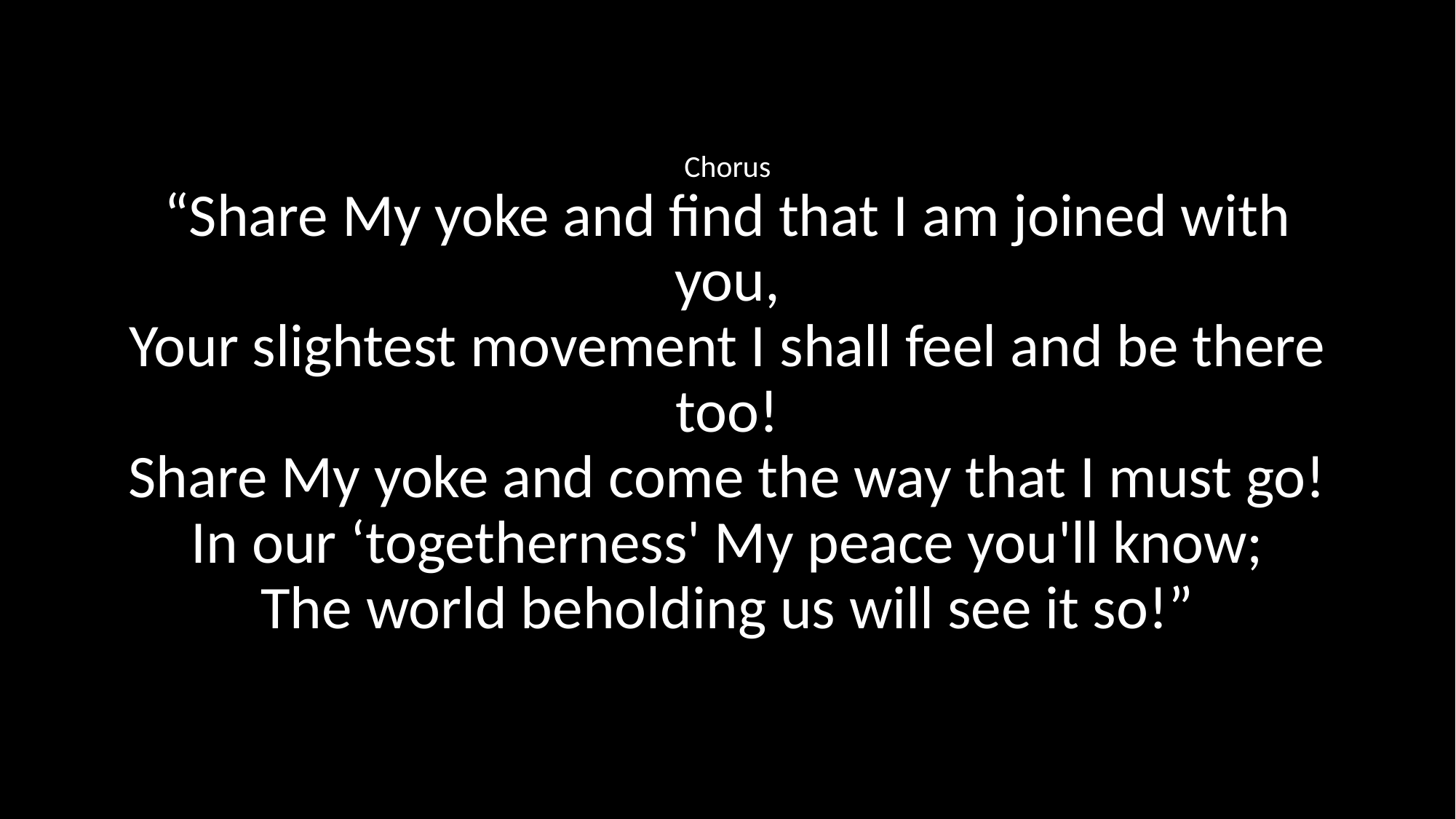

Chorus
“Share My yoke and find that I am joined with you,
Your slightest movement I shall feel and be there too!
Share My yoke and come the way that I must go!
In our ‘togetherness' My peace you'll know;
The world beholding us will see it so!”